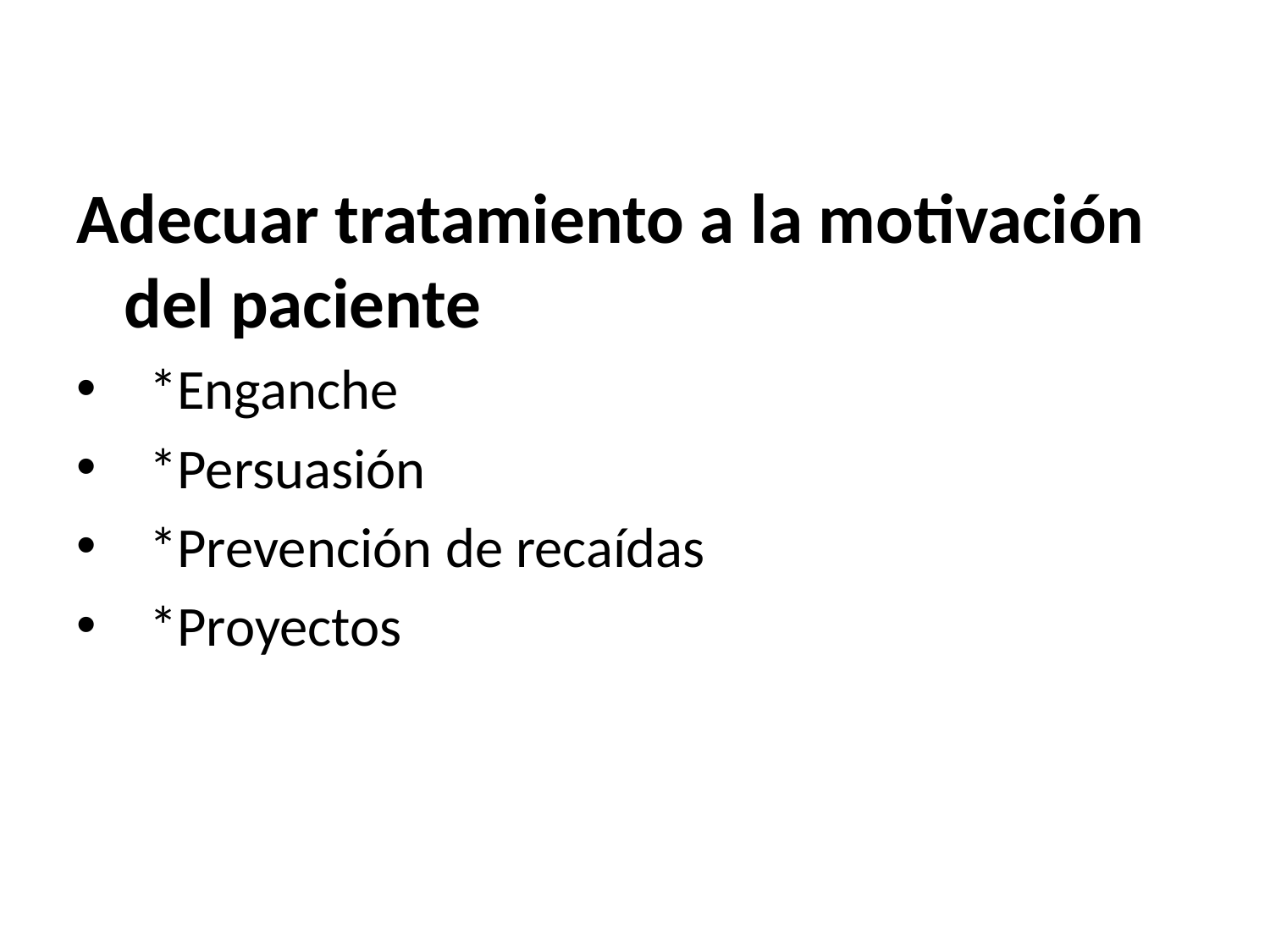

Adecuar tratamiento a la motivación del paciente
  *Enganche
  *Persuasión
  *Prevención de recaídas
  *Proyectos